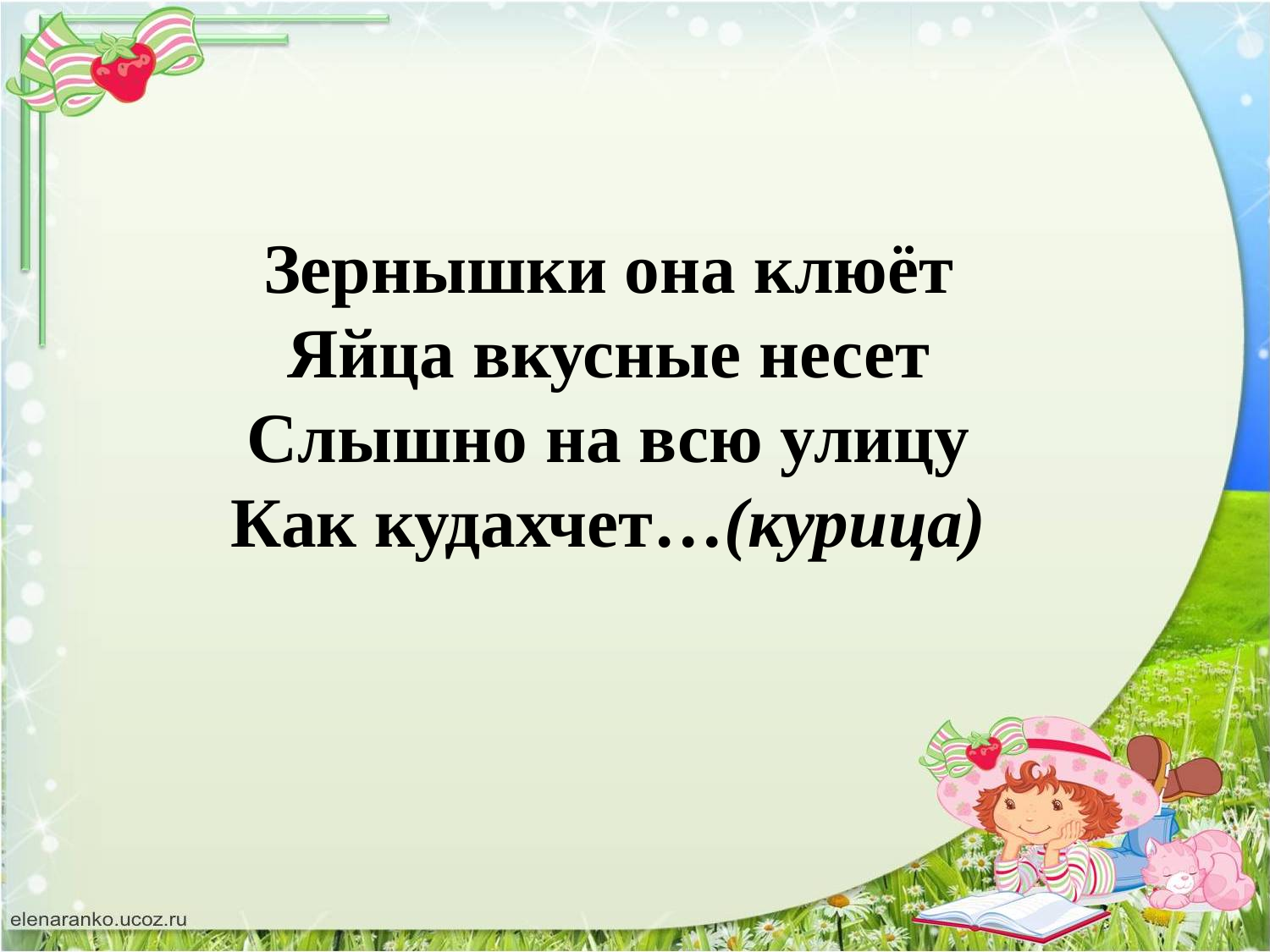

Зернышки она клюёт
Яйца вкусные несет
Слышно на всю улицу
Как кудахчет…(курица)